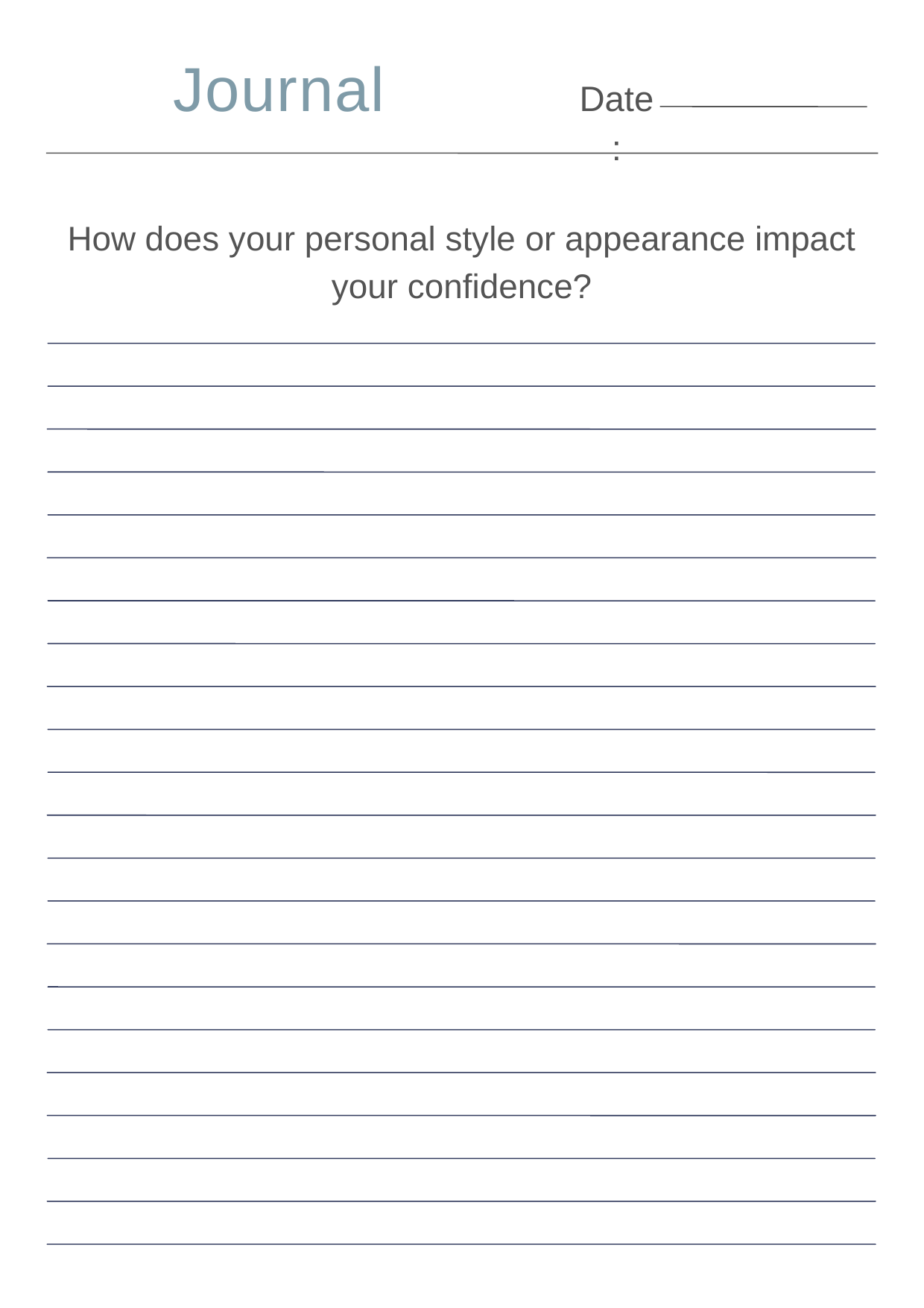

Journal
Date:

How does your personal style or appearance impact your confidence?